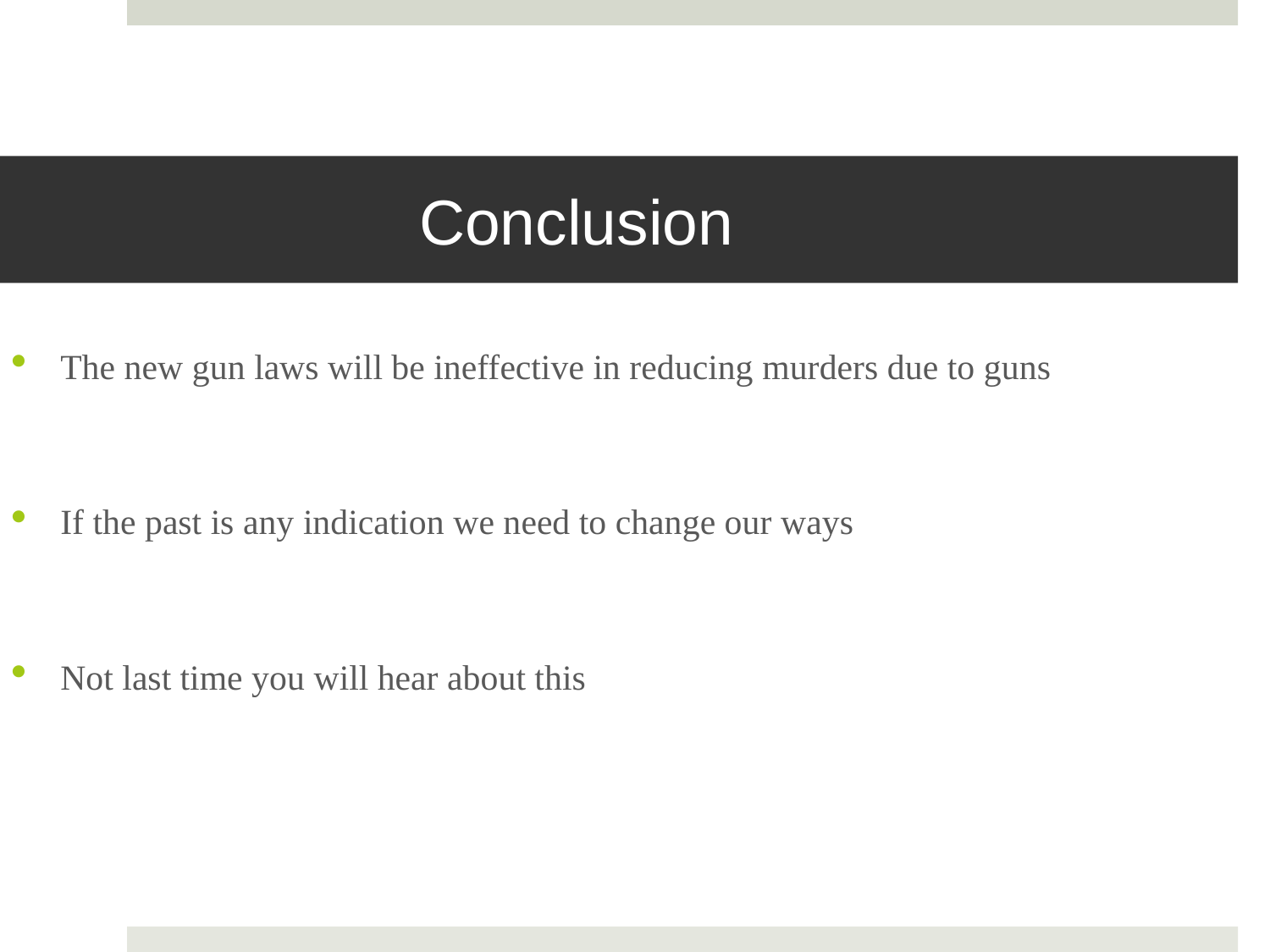

# Conclusion
The new gun laws will be ineffective in reducing murders due to guns

If the past is any indication we need to change our ways

Not last time you will hear about this